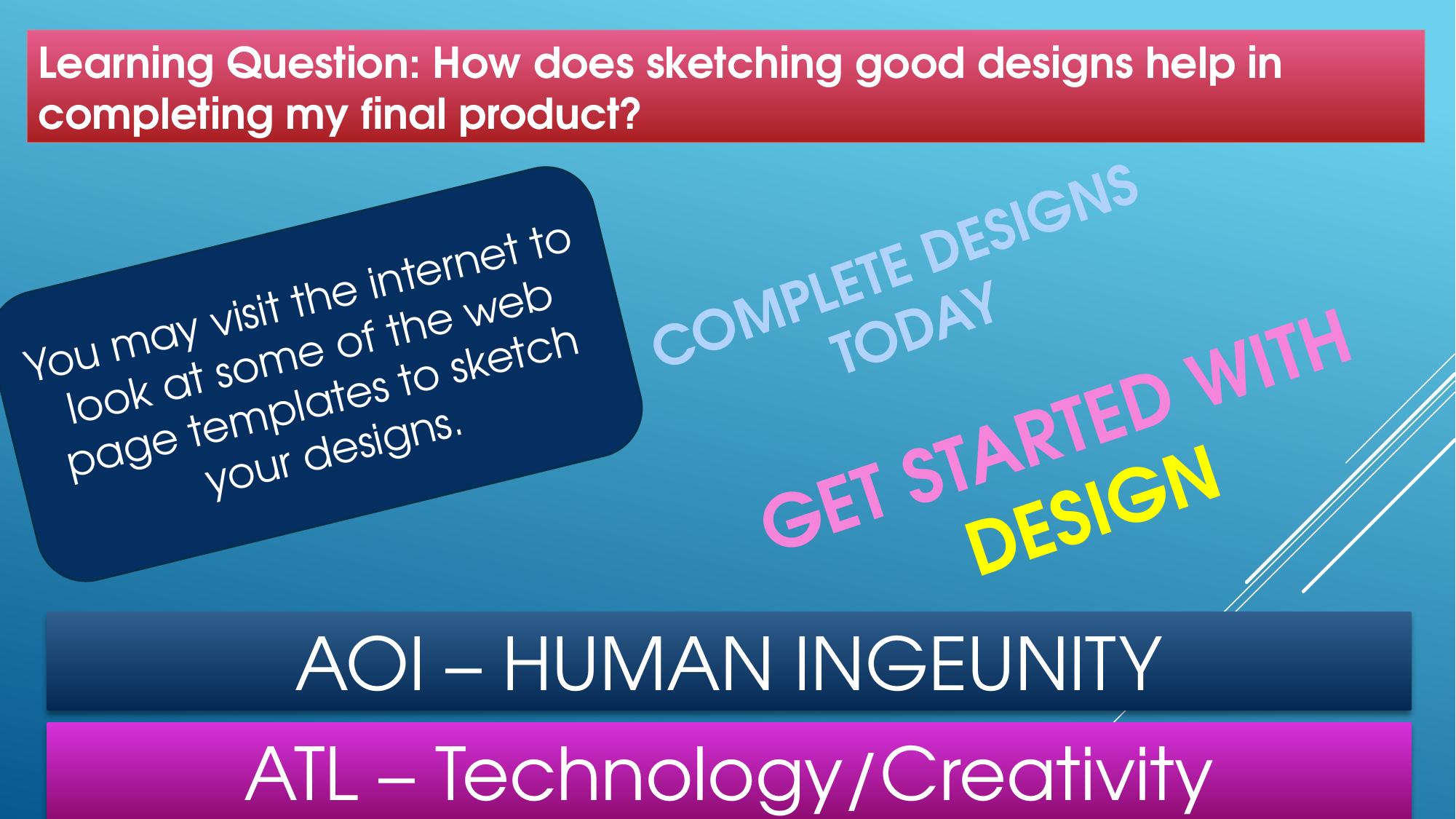

Learning Question: How does sketching good designs help in completing my final product?
COMPLETE DESIGNS TODAY
You may visit the internet to look at some of the web page templates to sketch your designs.
GET STARTED WITH
DESIGN
AOI – HUMAN INGEUNITY
ATL – Technology/Creativity